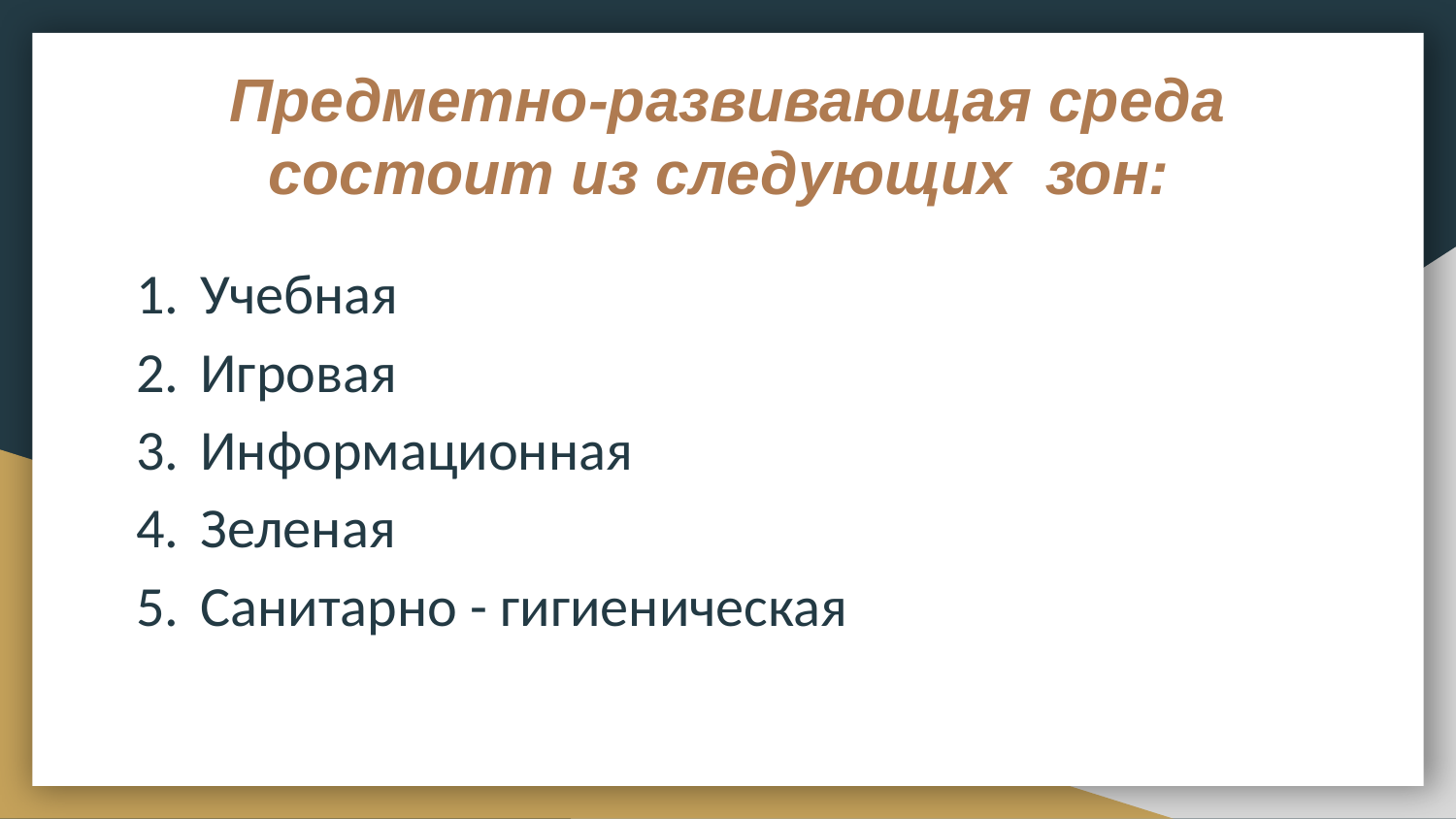

# Предметно-развивающая среда состоит из следующих  зон:
Учебная
Игровая
Информационная
Зеленая
Санитарно - гигиеническая